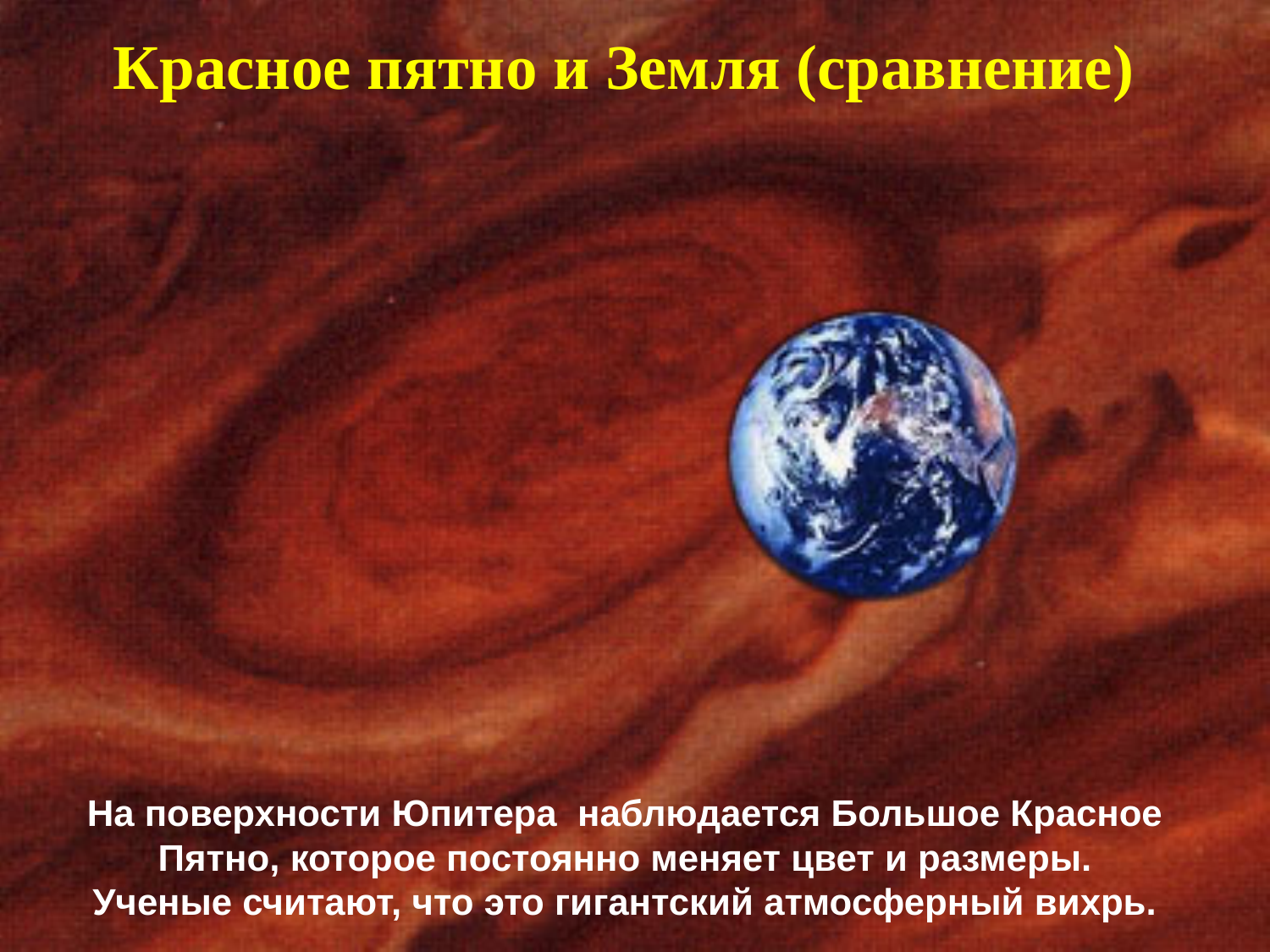

Красное пятно и Земля (сравнение)
На поверхности Юпитера  наблюдается Большое Красное Пятно, которое постоянно меняет цвет и размеры.
Ученые считают, что это гигантский атмосферный вихрь.